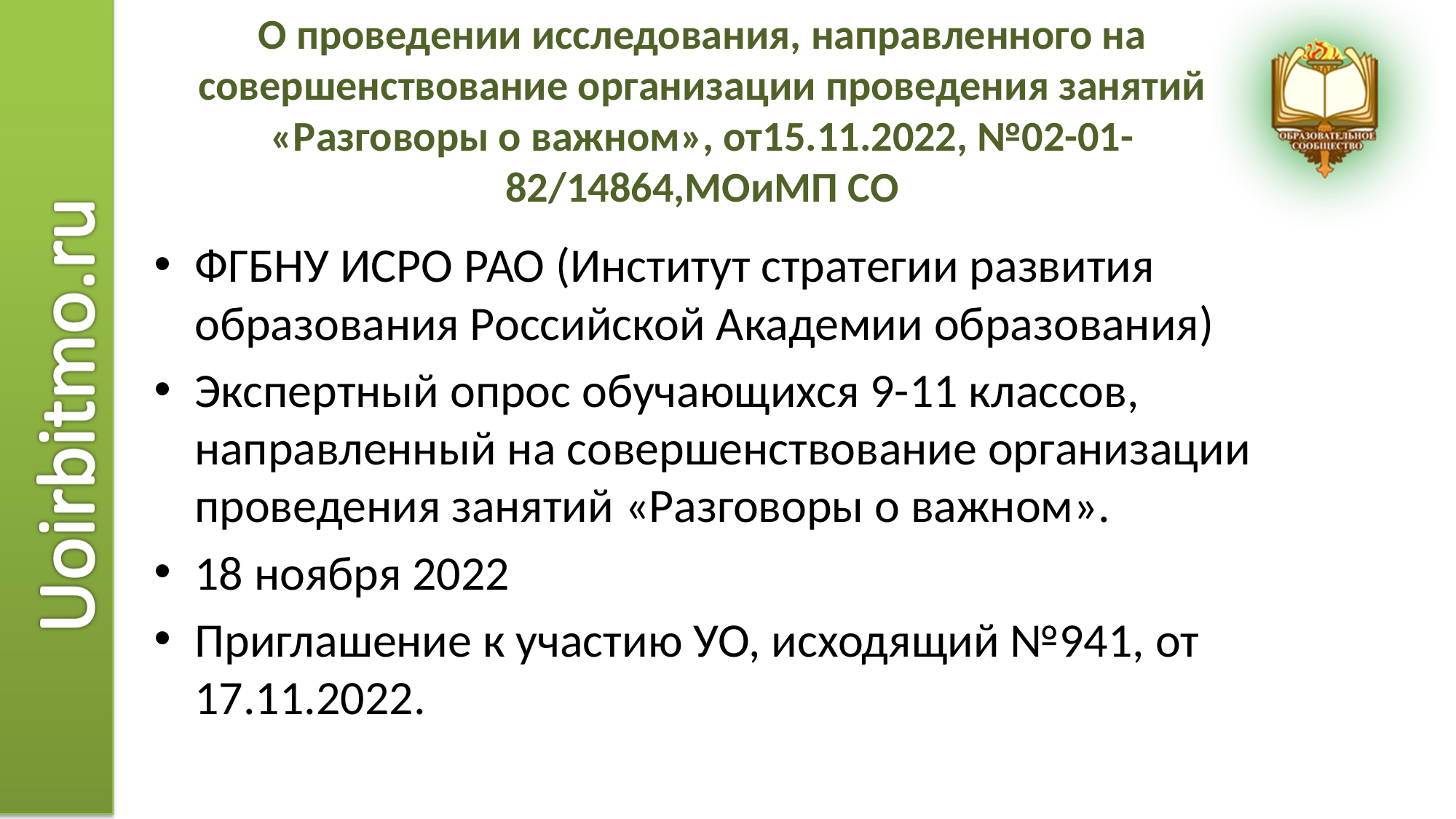

# О проведении исследования, направленного на совершенствование организации проведения занятий «Разговоры о важном», от15.11.2022, №02-01-82/14864,МОиМП СО
ФГБНУ ИСРО РАО (Институт стратегии развития образования Российской Академии образования)
Экспертный опрос обучающихся 9-11 классов, направленный на совершенствование организации проведения занятий «Разговоры о важном».
18 ноября 2022
Приглашение к участию УО, исходящий №941, от 17.11.2022.